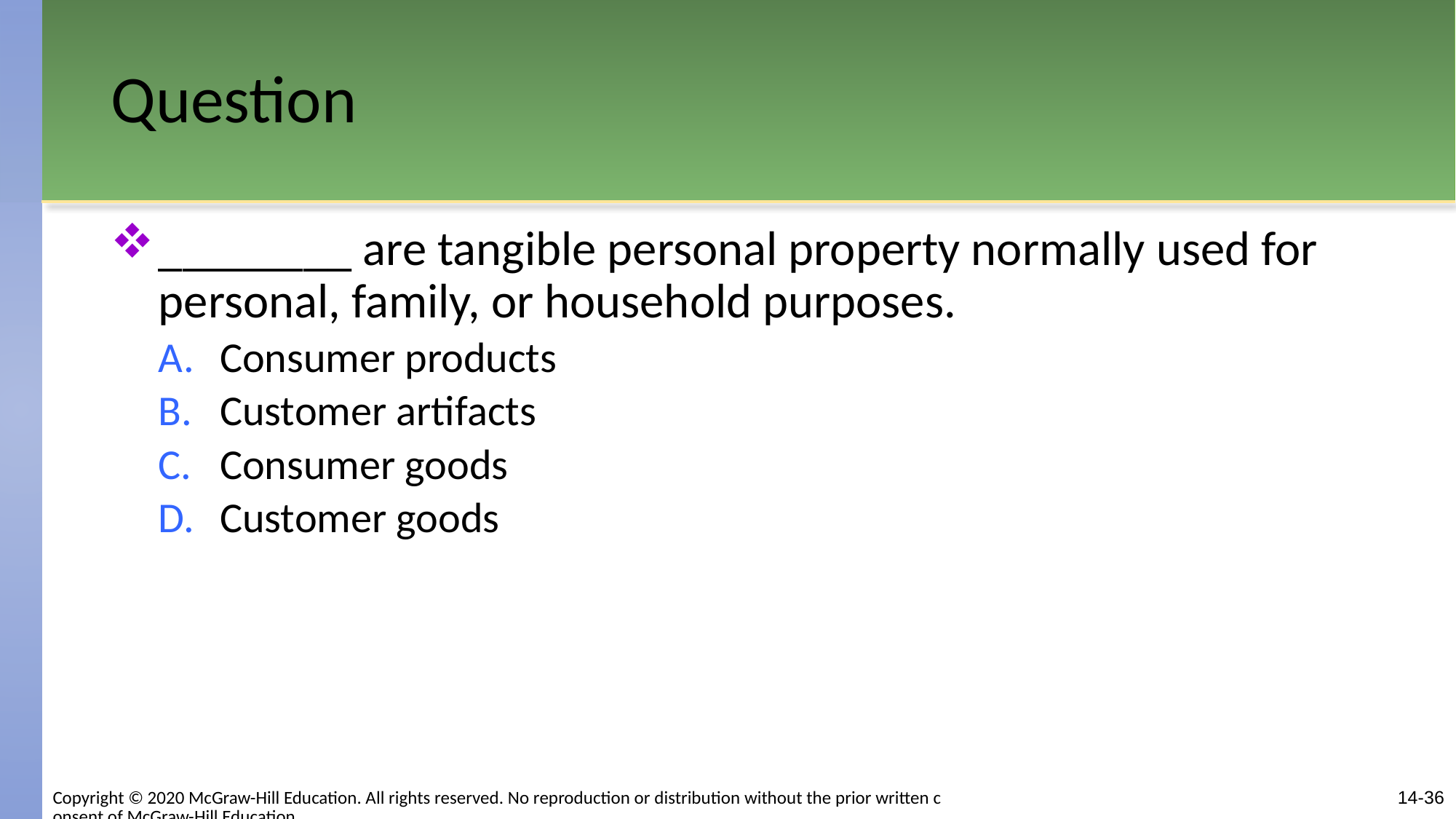

# Question
________ are tangible personal property normally used for personal, family, or household purposes.
Consumer products
Customer artifacts
Consumer goods
Customer goods
Copyright © 2020 McGraw-Hill Education. All rights reserved. No reproduction or distribution without the prior written consent of McGraw-Hill Education.
14-36